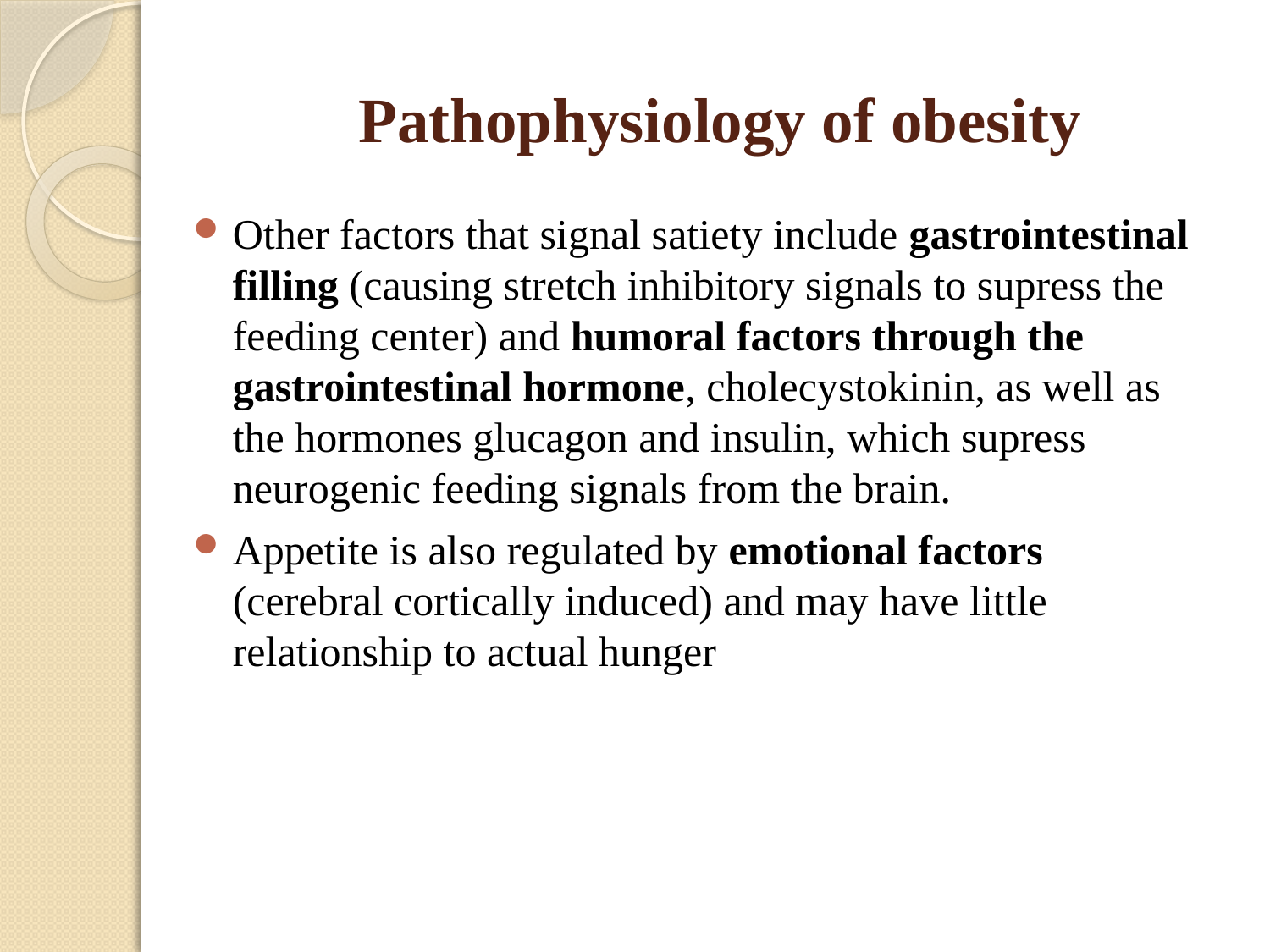

# Pathophysiology of obesity
Other factors that signal satiety include gastrointestinal filling (causing stretch inhibitory signals to supress the feeding center) and humoral factors through the gastrointestinal hormone, cholecystokinin, as well as the hormones glucagon and insulin, which supress neurogenic feeding signals from the brain.
Appetite is also regulated by emotional factors (cerebral cortically induced) and may have little relationship to actual hunger